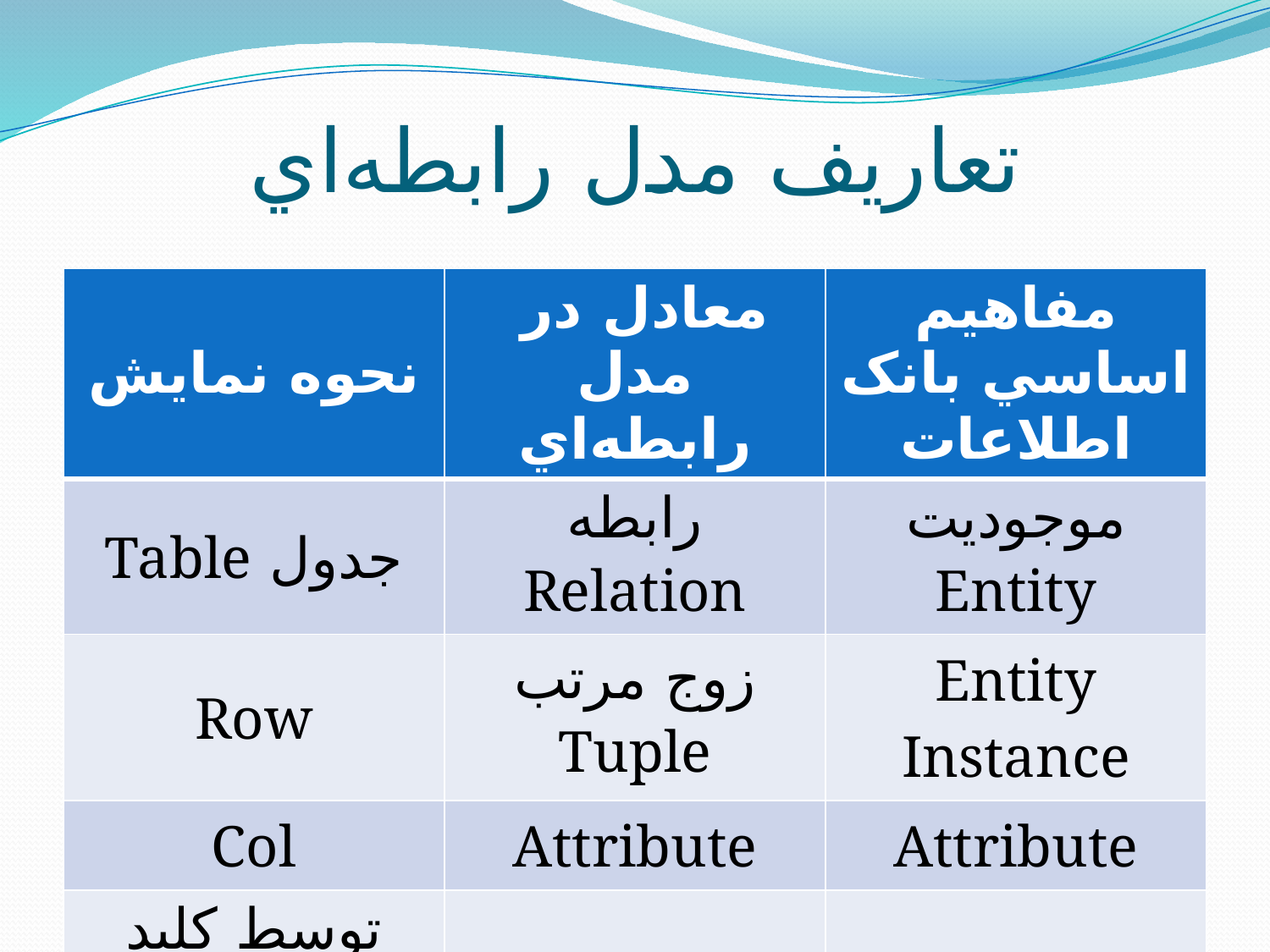

# تعاريف مدل رابطه‌اي
| نحوه نمايش | معادل در مدل رابطه‌اي | مفاهيم اساسي بانک اطلاعات |
| --- | --- | --- |
| جدول Table | رابطه Relation | موجوديت Entity |
| Row | زوج مرتب Tuple | Entity Instance |
| Col | Attribute | Attribute |
| توسط کليد (اصلي و خارجي) | - | Relation ship |